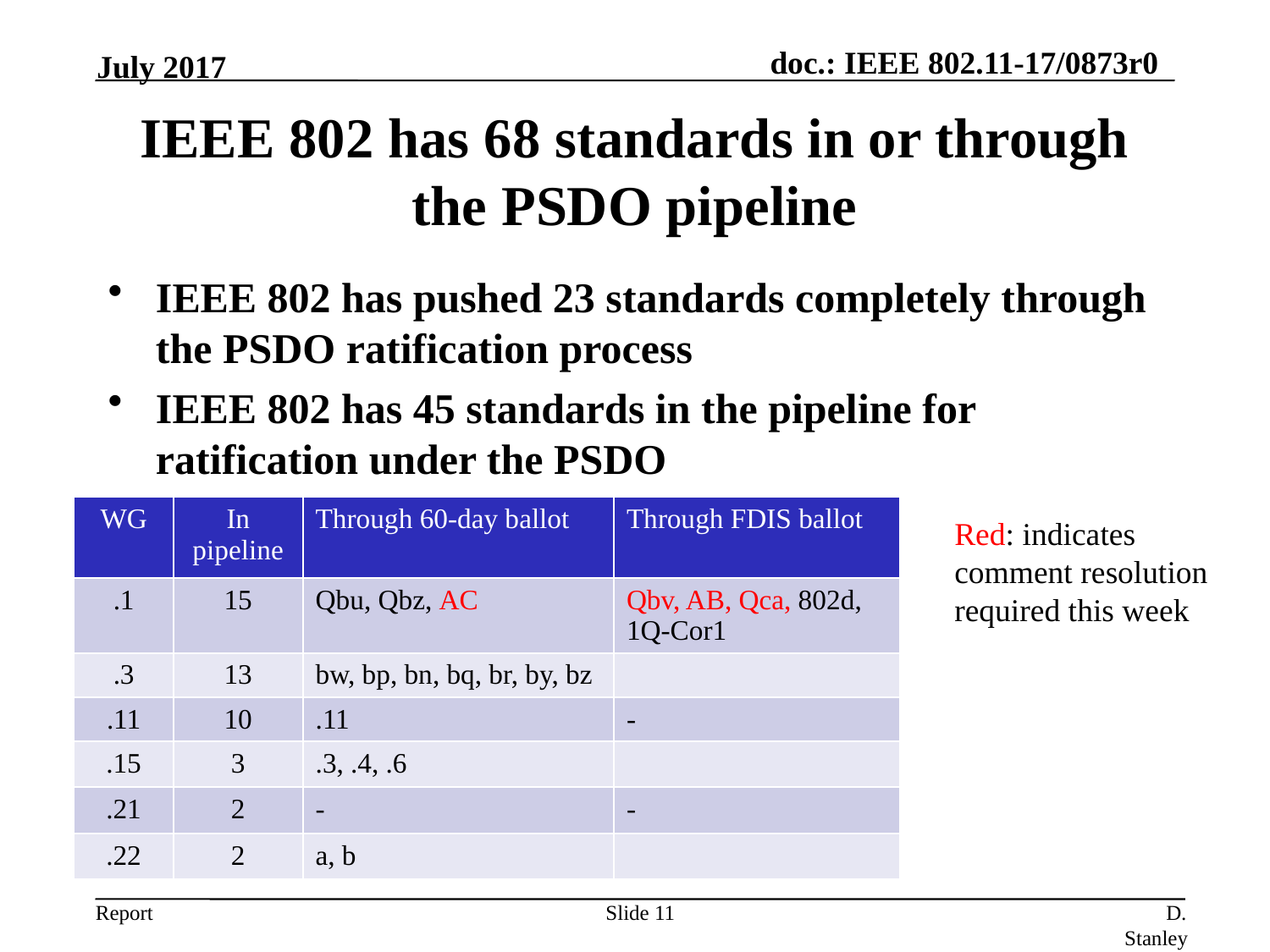

July 2017
# IEEE 802 has 68 standards in or through the PSDO pipeline
IEEE 802 has pushed 23 standards completely through the PSDO ratification process
IEEE 802 has 45 standards in the pipeline for ratification under the PSDO
| WG | In pipeline | Through 60-day ballot | Through FDIS ballot |
| --- | --- | --- | --- |
| .1 | 15 | Qbu, Qbz, AC | Qbv, AB, Qca, 802d, 1Q-Cor1 |
| .3 | 13 | bw, bp, bn, bq, br, by, bz |  |
| .11 | 10 | .11 | - |
| .15 | 3 | .3, .4, .6 |  |
| .21 | 2 | - | - |
| .22 | 2 | a, b |  |
Red: indicates comment resolution required this week

Slide 11
D. Stanley, HP Enterprise